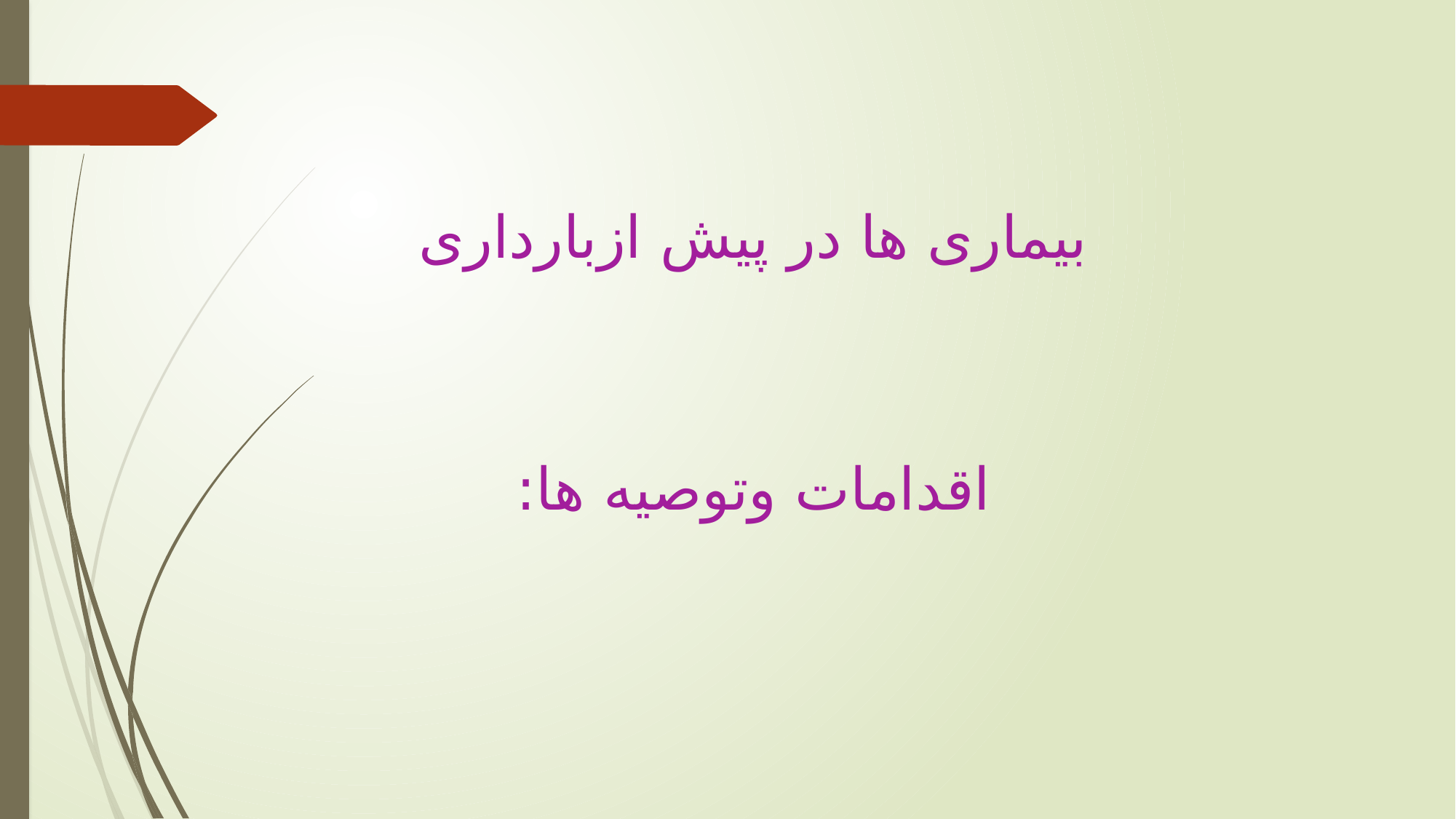

بیماری ها در پیش ازبارداری

اقدامات وتوصیه ها: